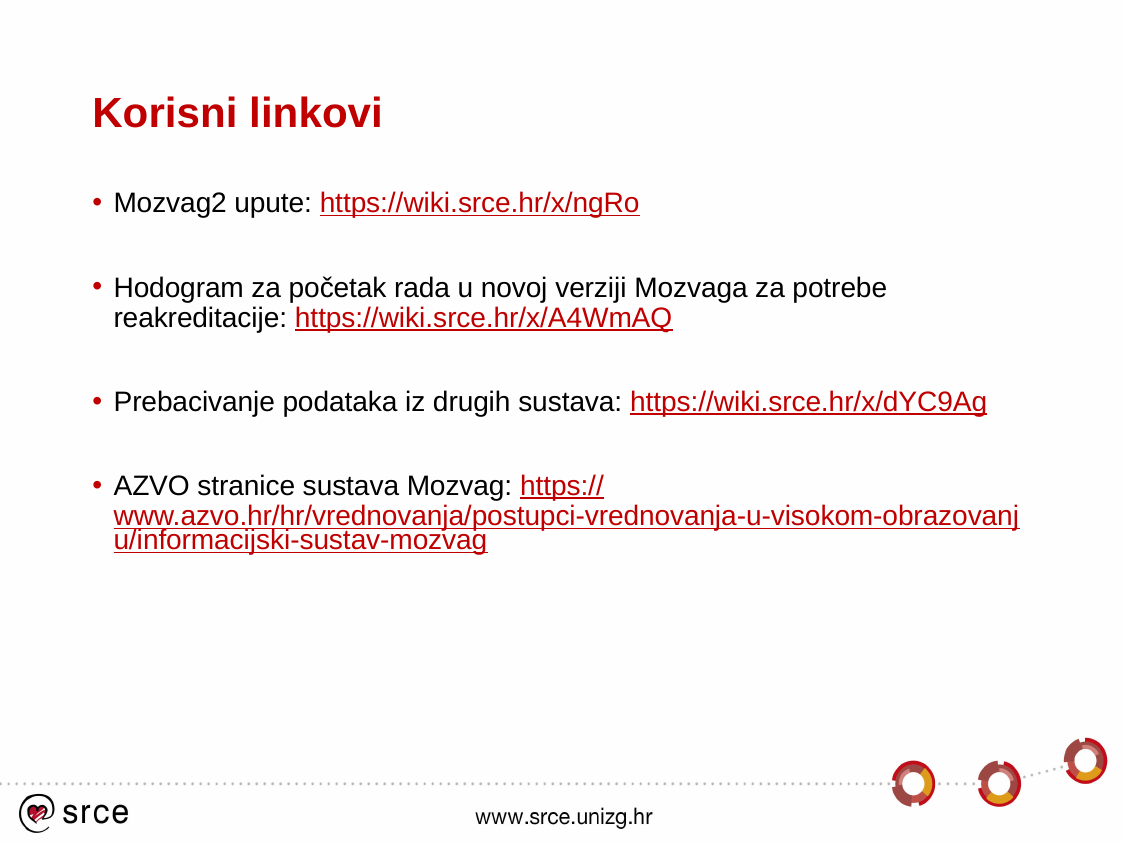

# Korisni linkovi
Mozvag2 upute: https://wiki.srce.hr/x/ngRo

Hodogram za početak rada u novoj verziji Mozvaga za potrebe reakreditacije: https://wiki.srce.hr/x/A4WmAQ

Prebacivanje podataka iz drugih sustava: https://wiki.srce.hr/x/dYC9Ag

AZVO stranice sustava Mozvag: https://www.azvo.hr/hr/vrednovanja/postupci-vrednovanja-u-visokom-obrazovanju/informacijski-sustav-mozvag